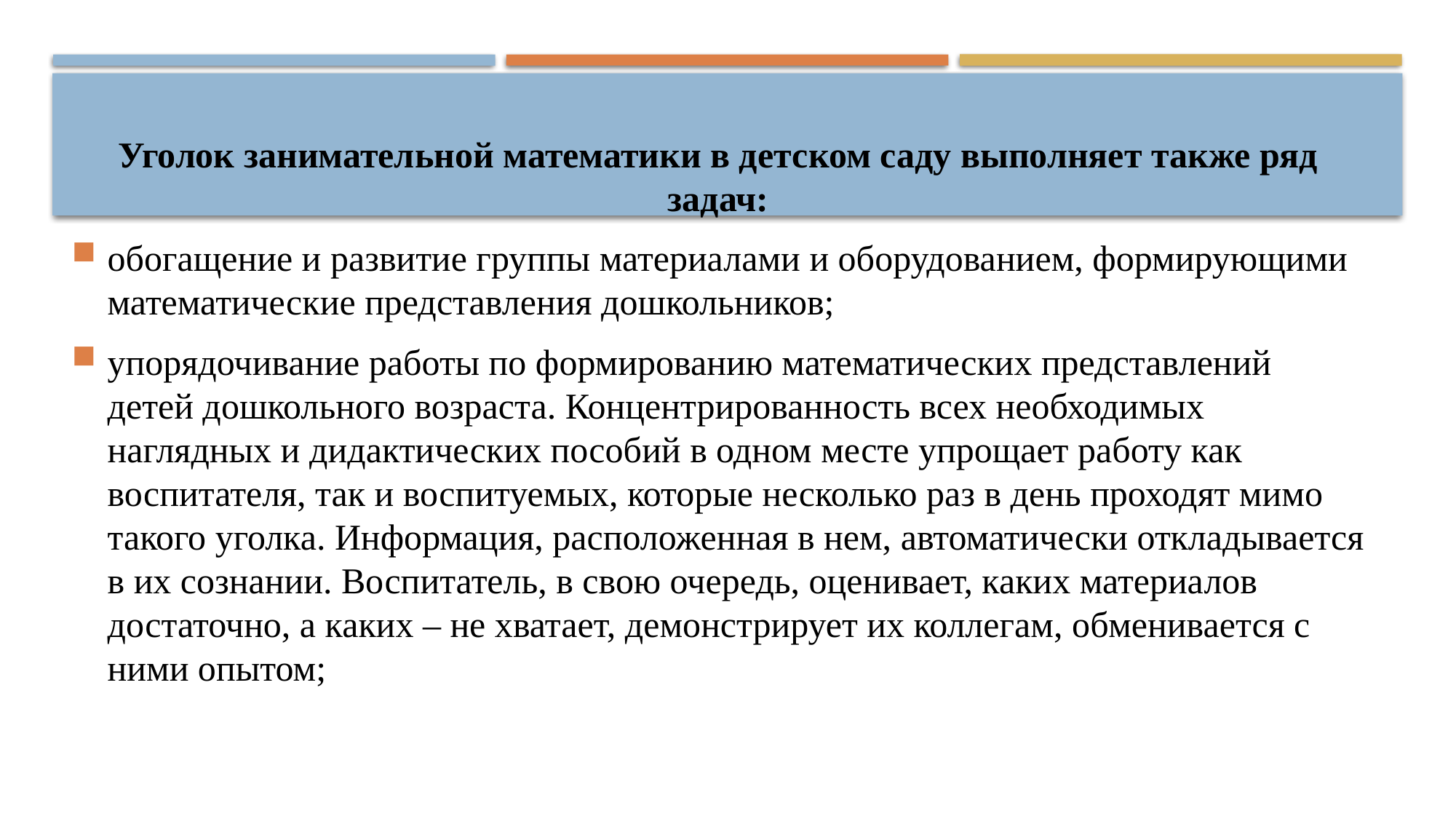

Уголок занимательной математики в детском саду выполняет также ряд задач:
обогащение и развитие группы материалами и оборудованием, формирующими математические представления дошкольников;
упорядочивание работы по формированию математических представлений детей дошкольного возраста. Концентрированность всех необходимых наглядных и дидактических пособий в одном месте упрощает работу как воспитателя, так и воспитуемых, которые несколько раз в день проходят мимо такого уголка. Информация, расположенная в нем, автоматически откладывается в их сознании. Воспитатель, в свою очередь, оценивает, каких материалов достаточно, а каких – не хватает, демонстрирует их коллегам, обменивается с ними опытом;